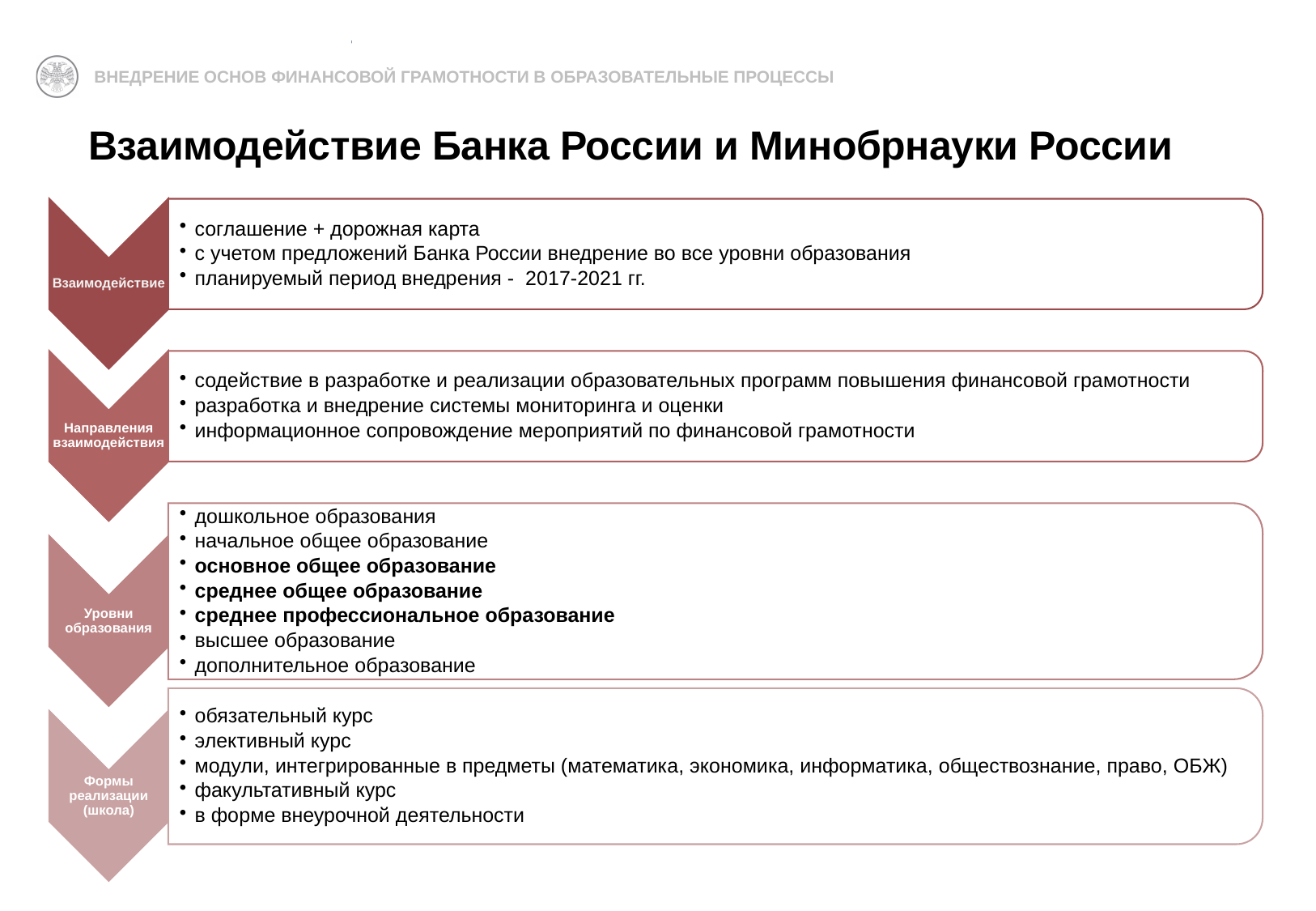

Внедрение основ финансовой грамотности в образовательные процессы

# Взаимодействие Банка России и Минобрнауки России
Взаимодействие
соглашение + дорожная карта
с учетом предложений Банка России внедрение во все уровни образования
планируемый период внедрения -  2017-2021 гг.
Направления взаимодействия
содействие в разработке и реализации образовательных программ повышения финансовой грамотности
разработка и внедрение системы мониторинга и оценки
информационное сопровождение мероприятий по финансовой грамотности
Уровни образования
дошкольное образования
начальное общее образование
основное общее образование
среднее общее образование
среднее профессиональное образование
высшее образование
дополнительное образование
Формы реализации (школа)
обязательный курс
элективный курс
модули, интегрированные в предметы (математика, экономика, информатика, обществознание, право, ОБЖ)
факультативный курс
в форме внеурочной деятельности